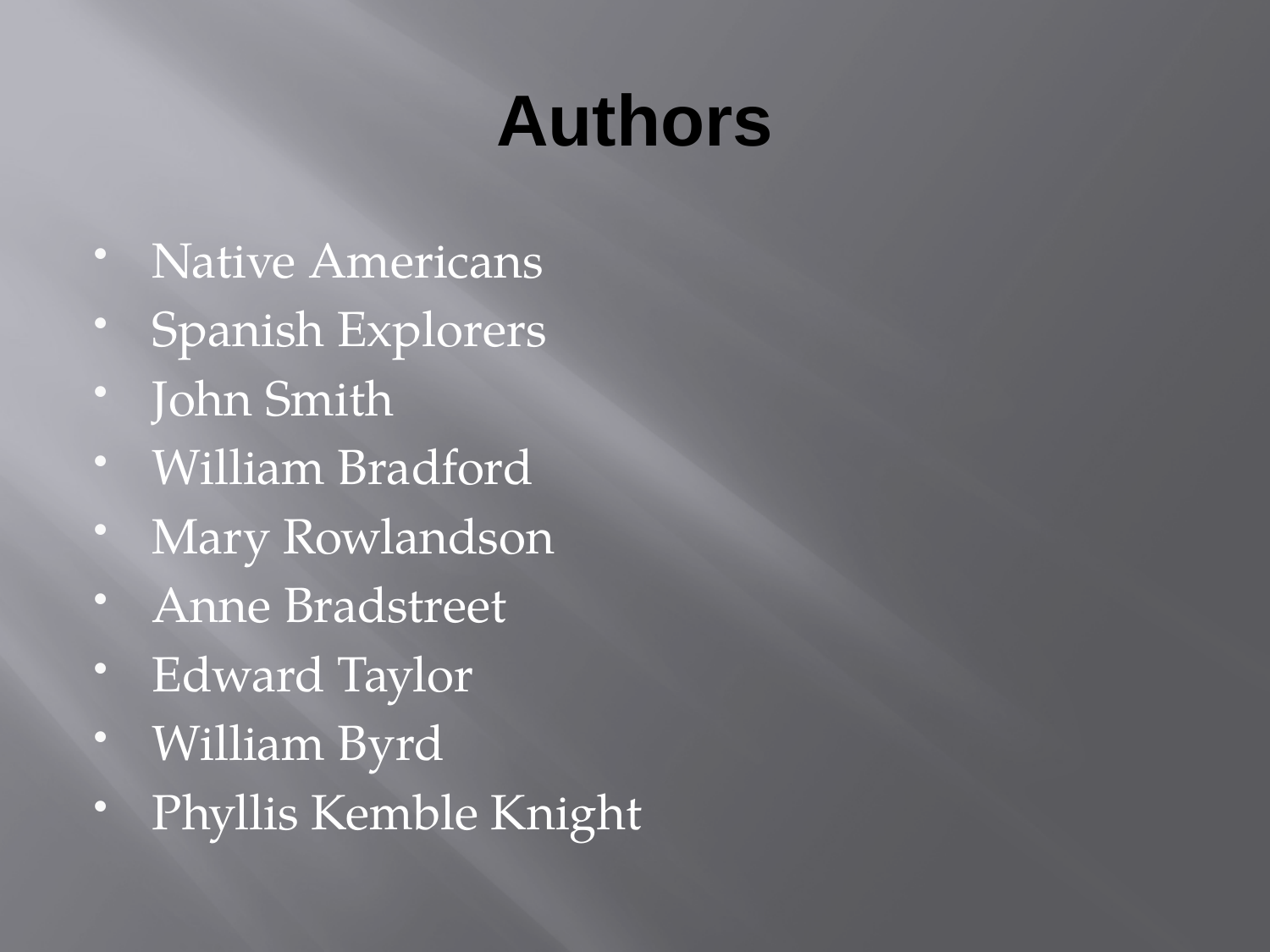

# Authors
Native Americans
Spanish Explorers
John Smith
William Bradford
Mary Rowlandson
Anne Bradstreet
Edward Taylor
William Byrd
Phyllis Kemble Knight